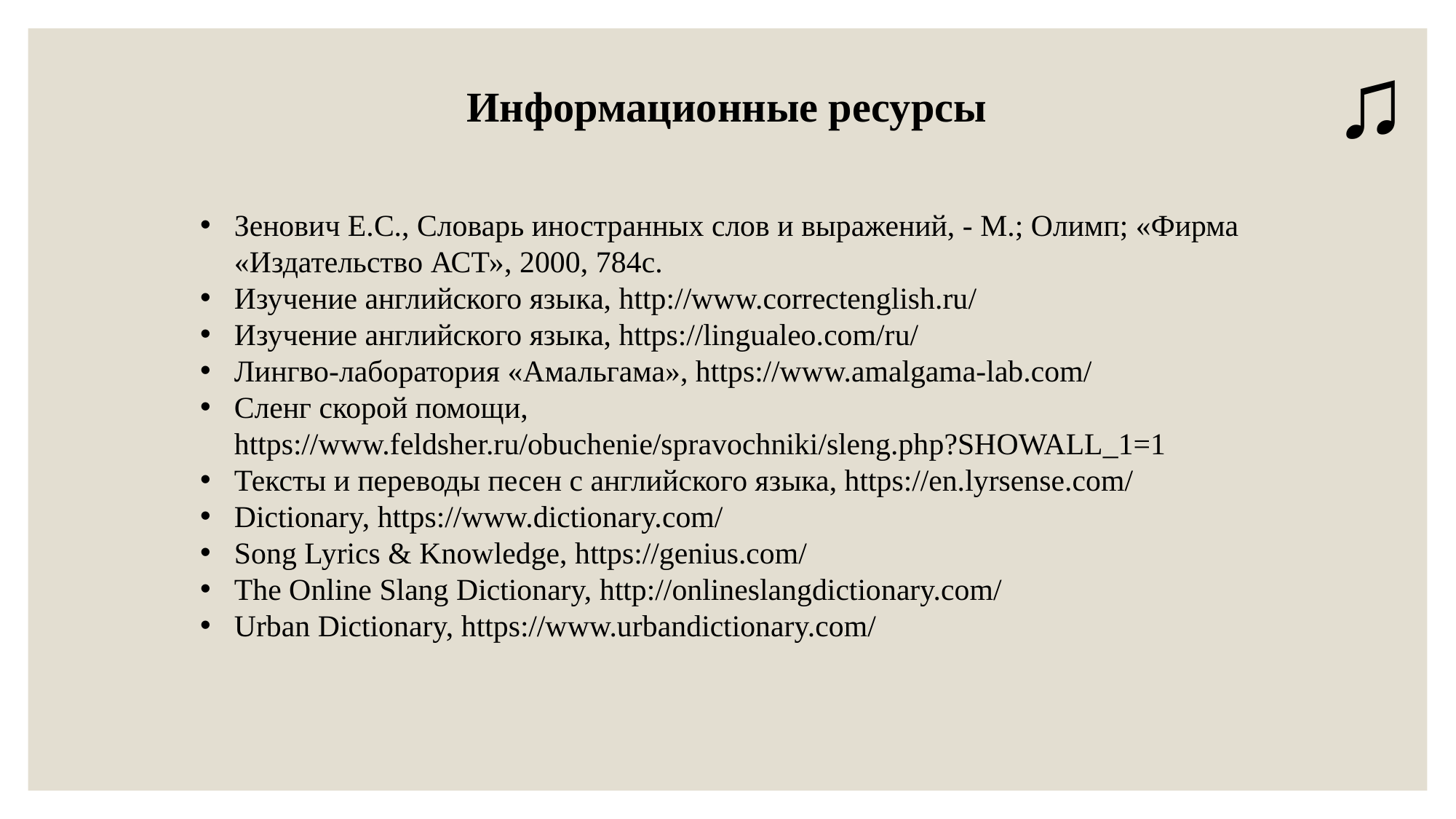

♫
Информационные ресурсы
Зенович Е.С., Словарь иностранных слов и выражений, - М.; Олимп; «Фирма «Издательство АСТ», 2000, 784с.
Изучение английского языка, http://www.correctenglish.ru/
Изучение английского языка, https://lingualeo.com/ru/
Лингво-лаборатория «Амальгама», https://www.amalgama-lab.com/
Сленг скорой помощи, https://www.feldsher.ru/obuchenie/spravochniki/sleng.php?SHOWALL_1=1
Тексты и переводы песен с английского языка, https://en.lyrsense.com/
Dictionary, https://www.dictionary.com/
Song Lyrics & Knowledge, https://genius.com/
The Online Slang Dictionary, http://onlineslangdictionary.com/
Urban Dictionary, https://www.urbandictionary.com/